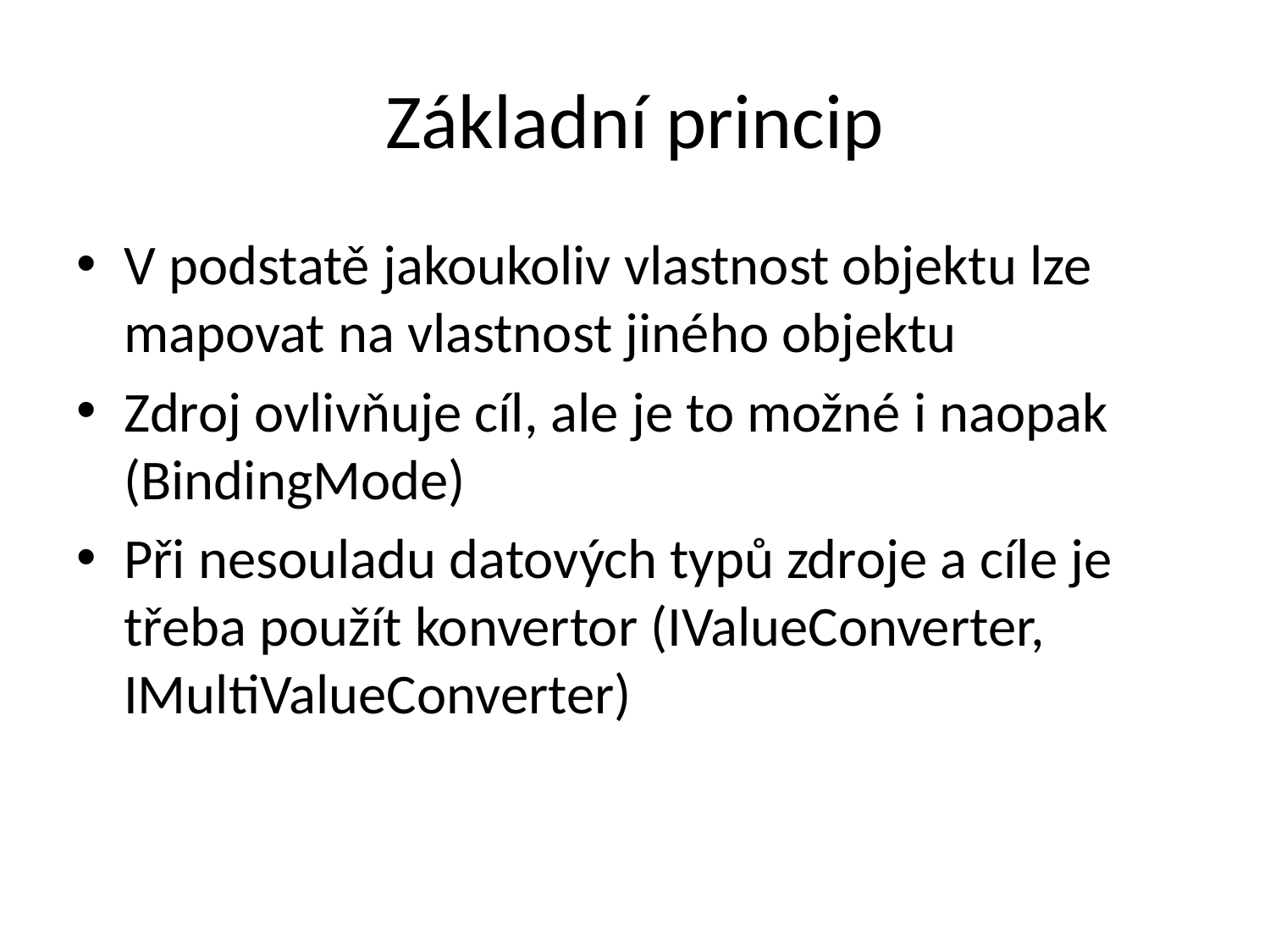

# Základní princip
V podstatě jakoukoliv vlastnost objektu lze mapovat na vlastnost jiného objektu
Zdroj ovlivňuje cíl, ale je to možné i naopak (BindingMode)
Při nesouladu datových typů zdroje a cíle je třeba použít konvertor (IValueConverter, IMultiValueConverter)